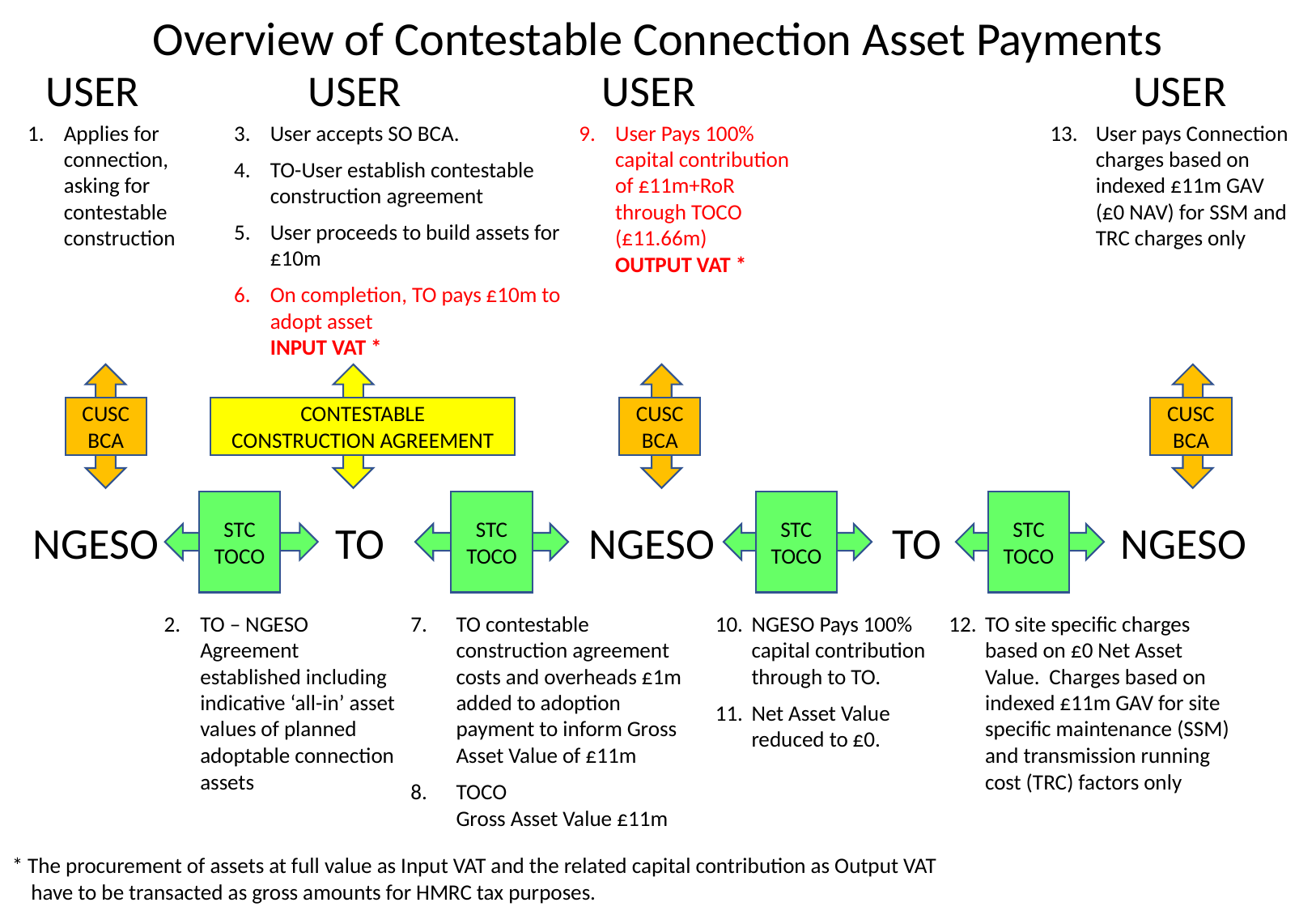

Overview of Contestable Connection Asset Payments
USER
USER
USER
USER
1.	Applies for connection, asking for contestable construction
User accepts SO BCA.
TO-User establish contestable construction agreement
User proceeds to build assets for £10m
On completion, TO pays £10m to adopt asset
INPUT VAT *
9.	User Pays 100% capital contribution
of £11m+RoR through TOCO (£11.66m)
OUTPUT VAT *
User pays Connection charges based on indexed £11m GAV
(£0 NAV) for SSM and TRC charges only

CUSC
BCA
CONTESTABLE
CONSTRUCTION AGREEMENT
CUSC
BCA
CUSC
BCA
STC
TOCO
STC
TOCO
STC
TOCO
STC
TOCO
NGESO
TO
NGESO
TO
NGESO

2.	TO – NGESO Agreement established including indicative ‘all-in’ asset values of planned adoptable connection assets
TO contestable construction agreement costs and overheads £1m
added to adoption payment to inform Gross Asset Value of £11m
TOCO
Gross Asset Value £11m
10.	NGESO Pays 100% capital contribution
through to TO.
11.	Net Asset Value reduced to £0.
12.	TO site specific charges based on £0 Net Asset Value.  Charges based on indexed £11m GAV for site specific maintenance (SSM) and transmission running cost (TRC) factors only
* The procurement of assets at full value as Input VAT and the related capital contribution as Output VAT
have to be transacted as gross amounts for HMRC tax purposes.